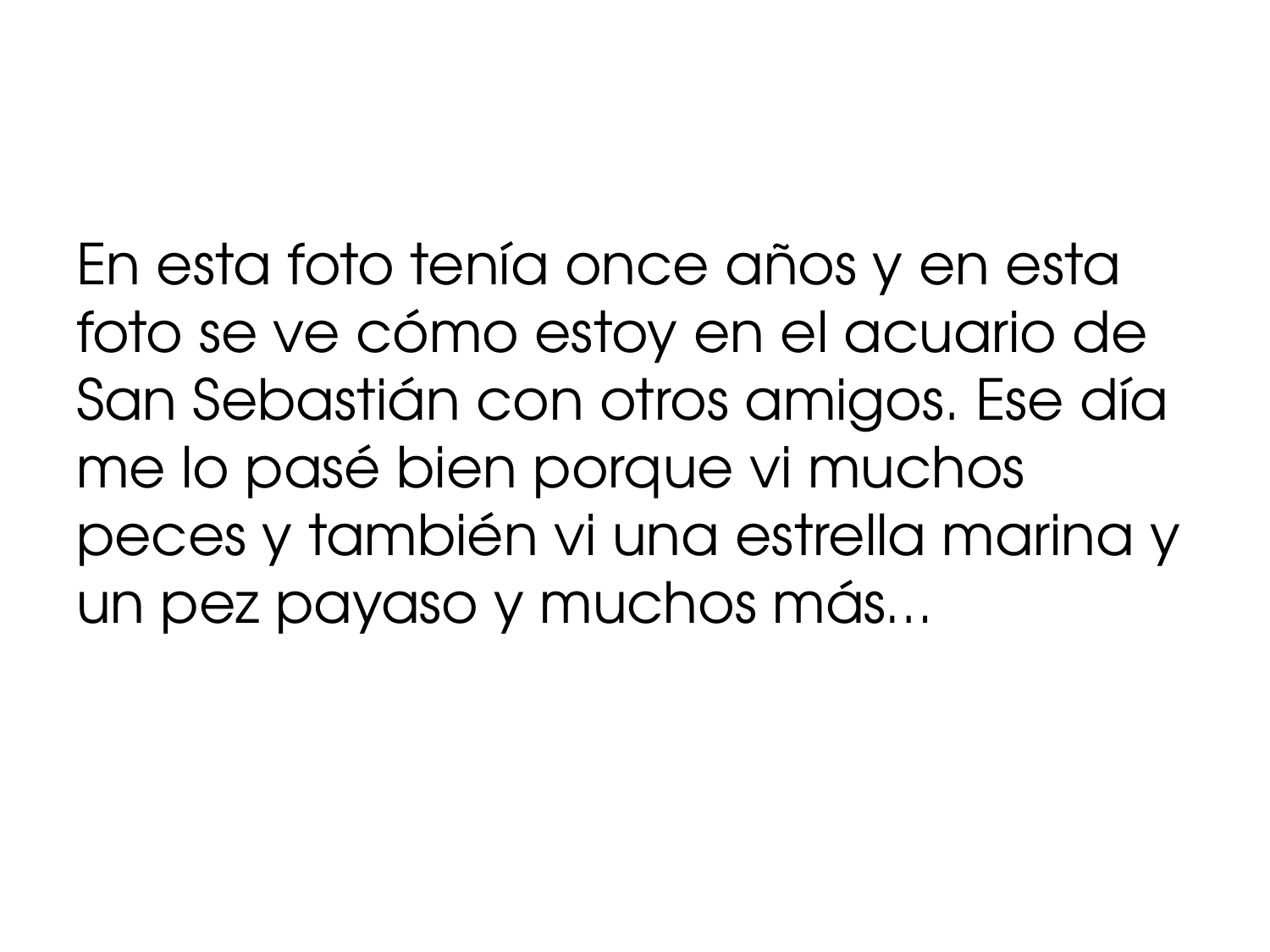

En esta foto tenía once años y en esta foto se ve cómo estoy en el acuario de San Sebastián con otros amigos. Ese día me lo pasé bien porque vi muchos peces y también vi una estrella marina y un pez payaso y muchos más…